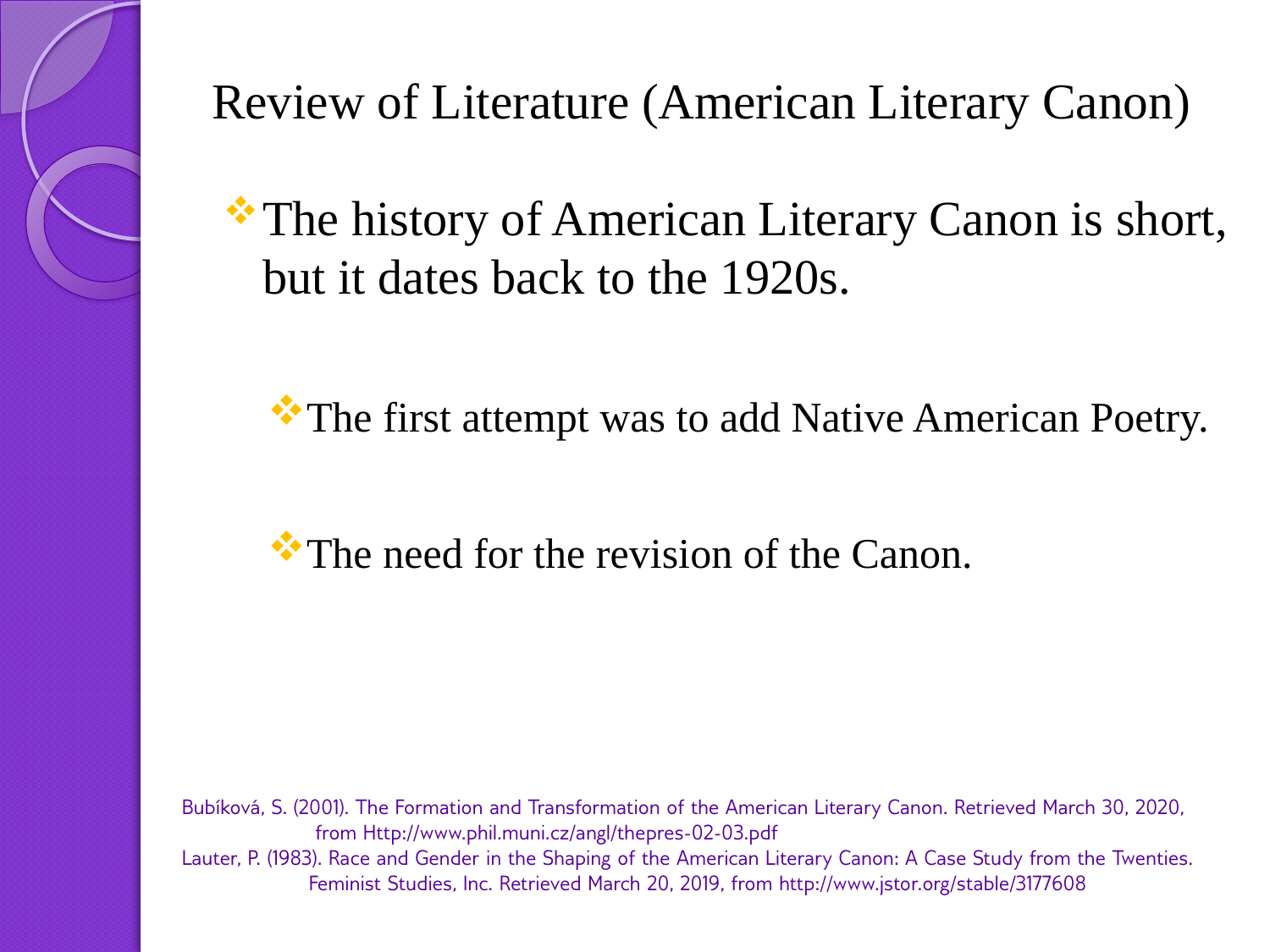

# Review of Literature (American Literary Canon)
The history of American Literary Canon is short, but it dates back to the 1920s.

The first attempt was to add Native American Poetry.

The need for the revision of the Canon.

Bubíková, S. (2001). The Formation and Transformation of the American Literary Canon. Retrieved March 30, 2020,
	 from Http://www.phil.muni.cz/angl/thepres-02-03.pdf
Lauter, P. (1983). Race and Gender in the Shaping of the American Literary Canon: A Case Study from the Twenties. 	Feminist Studies, Inc. Retrieved March 20, 2019, from http://www.jstor.org/stable/3177608